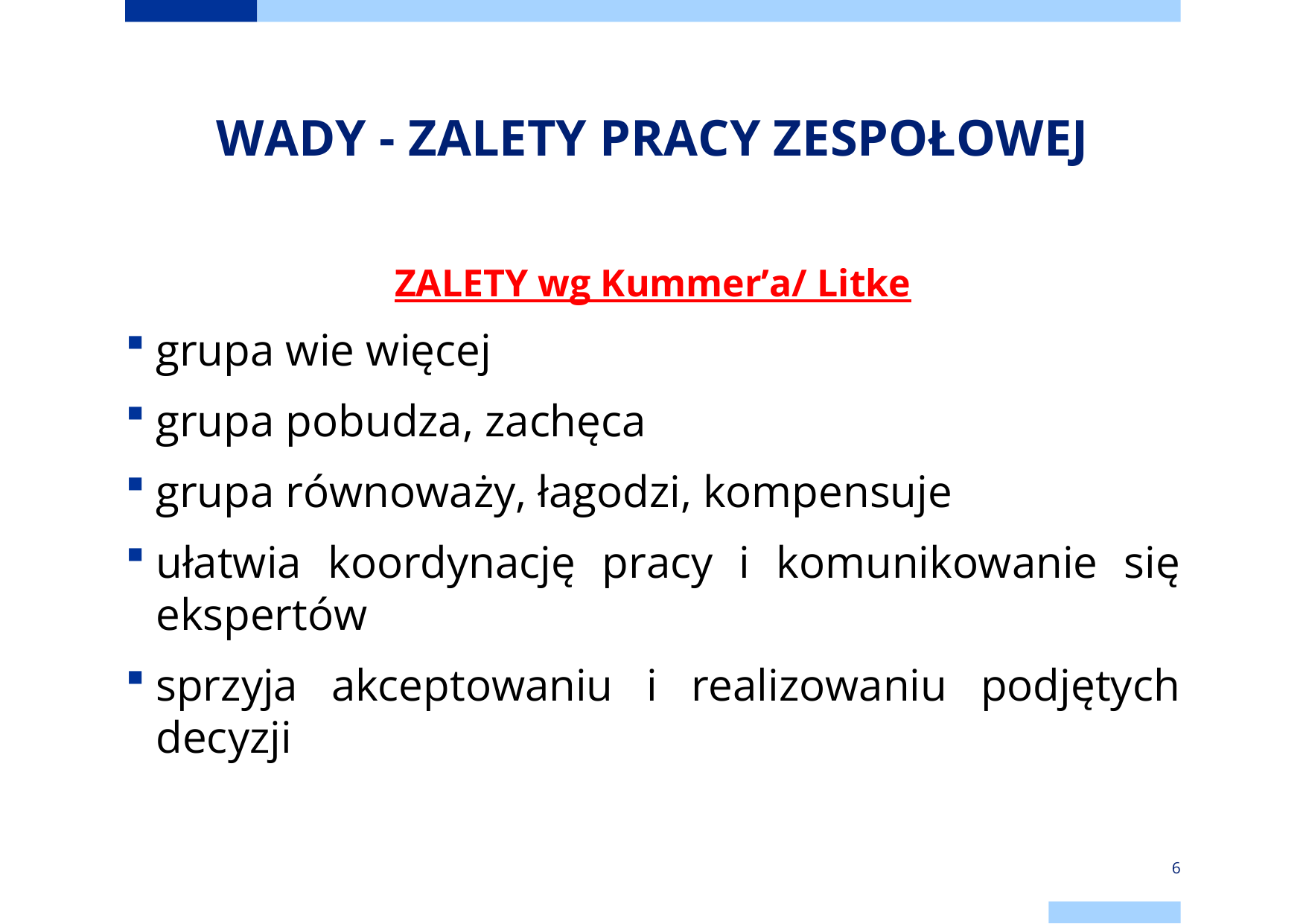

# WADY - ZALETY PRACY ZESPOŁOWEJ
ZALETY wg Kummerʼa/ Litke
grupa wie więcej
grupa pobudza, zachęca
grupa równoważy, łagodzi, kompensuje
ułatwia koordynację pracy i komunikowanie się ekspertów
sprzyja akceptowaniu i realizowaniu podjętych decyzji

6